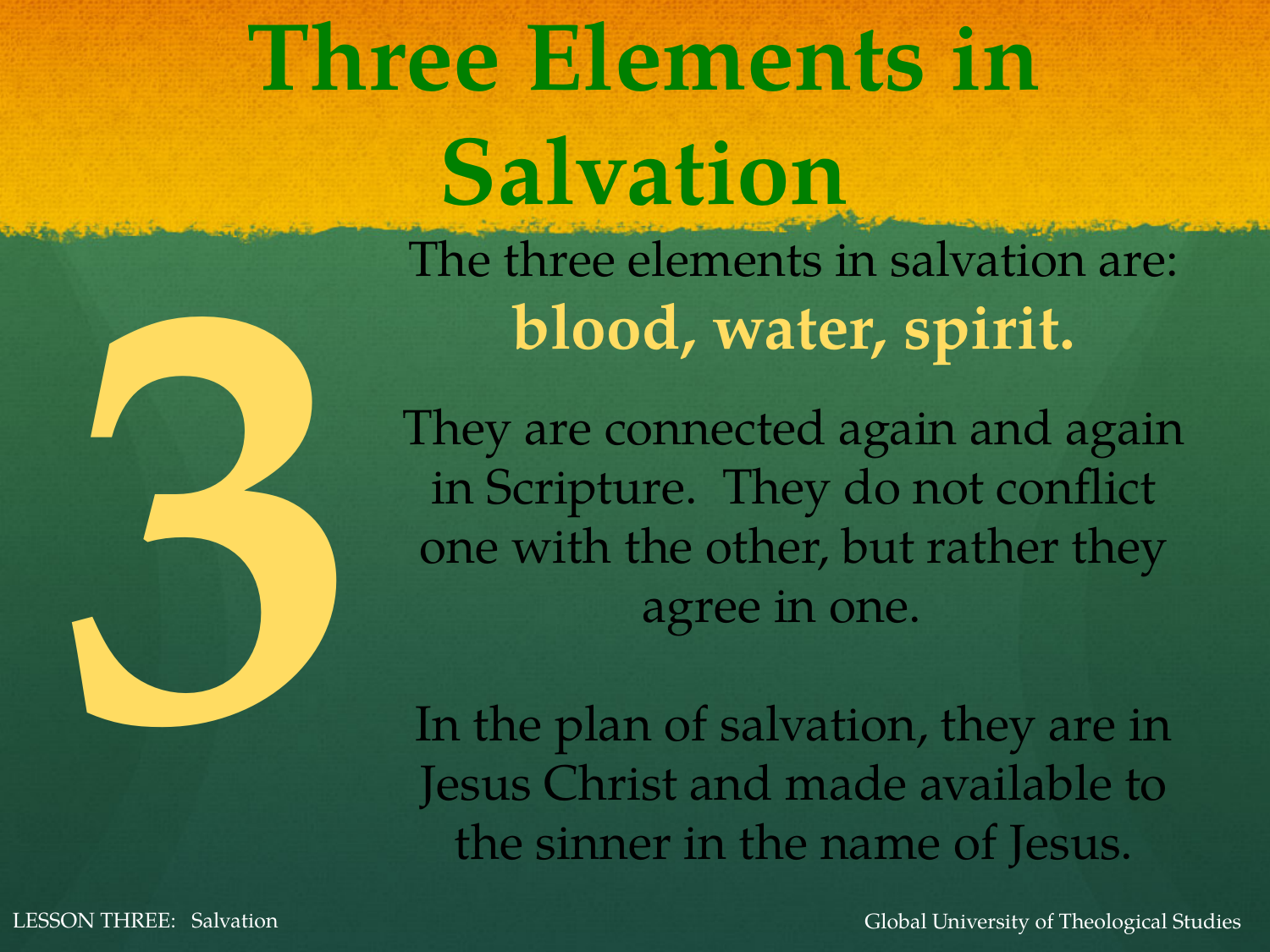

# Three Elements in Salvation
3
The three elements in salvation are: blood, water, spirit.

They are connected again and again in Scripture.  They do not conflict one with the other, but rather they agree in one.

In the plan of salvation, they are in Jesus Christ and made available to the sinner in the name of Jesus.
Global University of Theological Studies
LESSON THREE:   Salvation